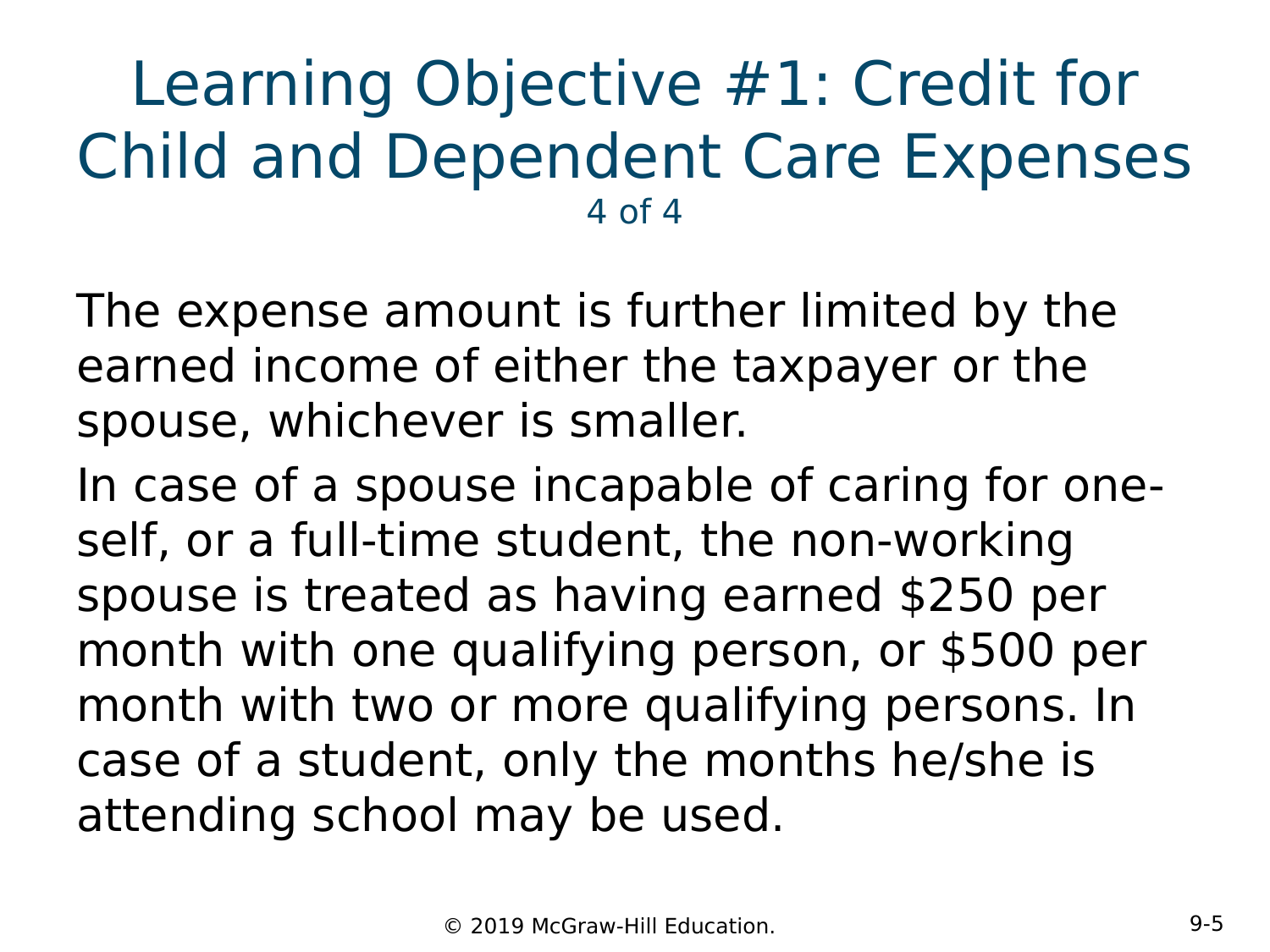

# Learning Objective #1: Credit for Child and Dependent Care Expenses 4 of 4
The expense amount is further limited by the earned income of either the taxpayer or the spouse, whichever is smaller.
In case of a spouse incapable of caring for one-self, or a full-time student, the non-working spouse is treated as having earned $250 per month with one qualifying person, or $500 per month with two or more qualifying persons. In case of a student, only the months he/she is attending school may be used.